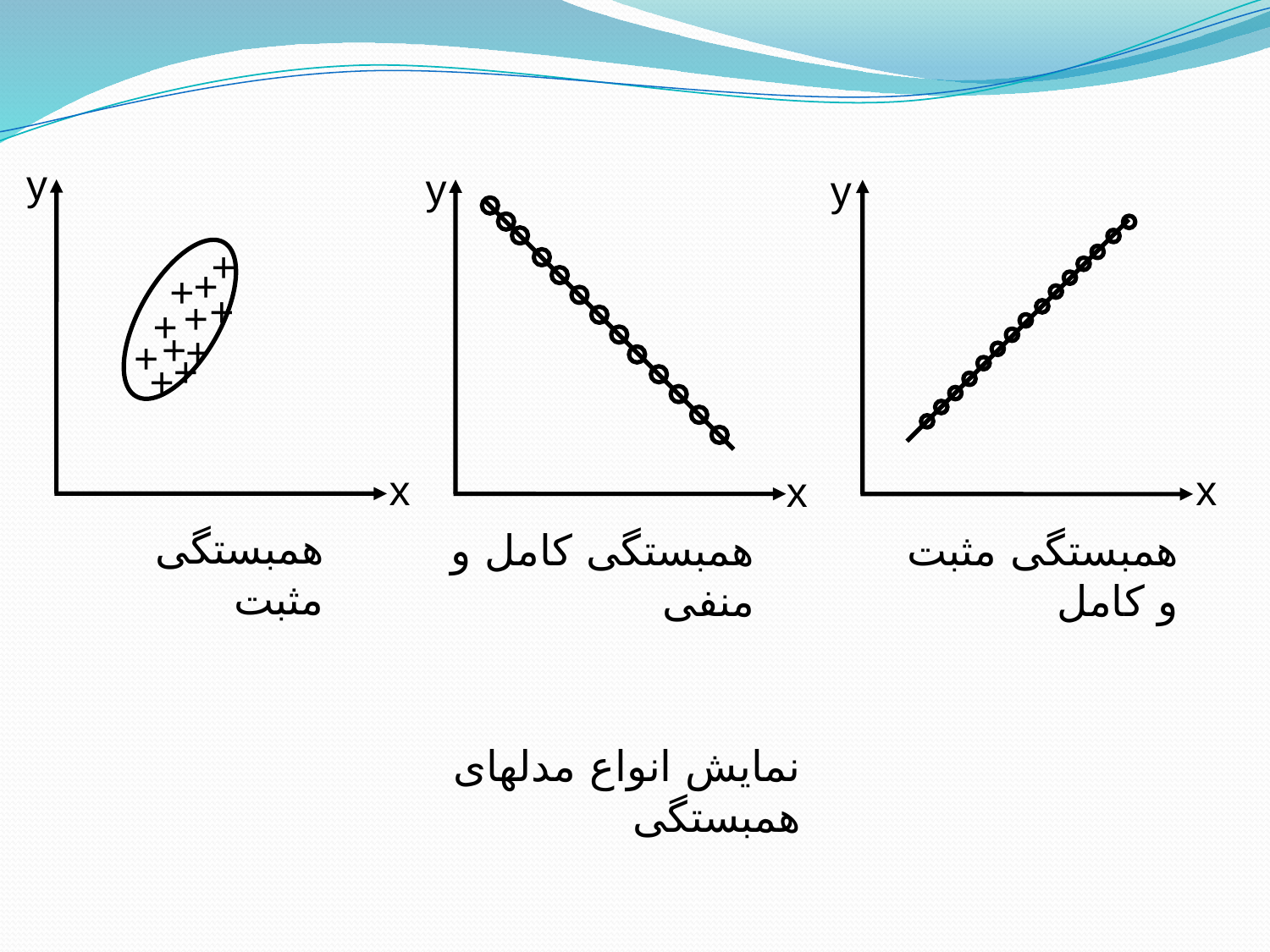

y
y
y

+

+

+

+

+

+

+
+
+

+

+

x
x
x

همبستگی مثبت
همبستگی کامل و منفی
همبستگی مثبت و کامل
نمایش انواع مدلهای همبستگی